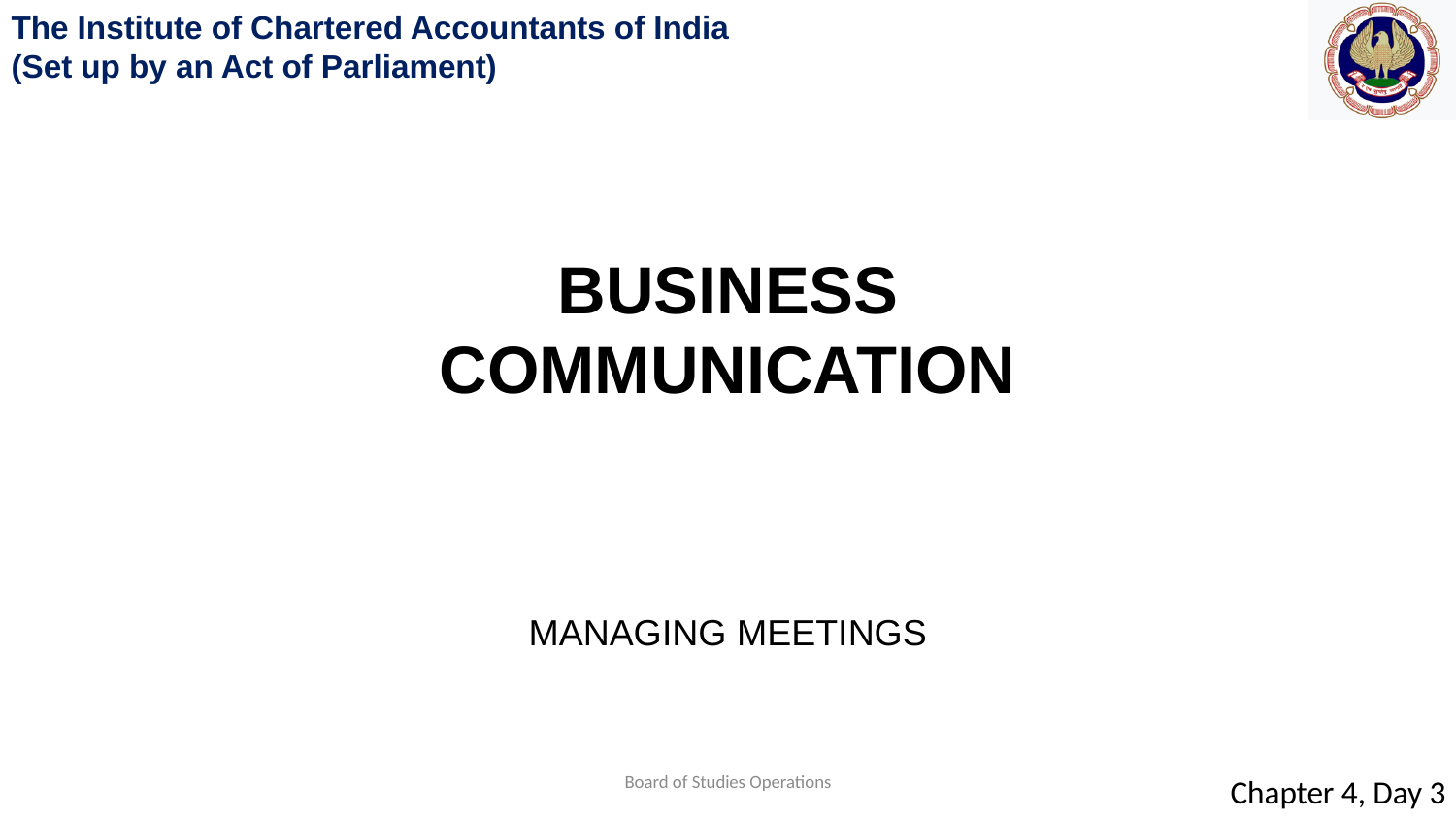

BUSINESS COMMUNICATION
MANAGING MEETINGS
Board of Studies Operations